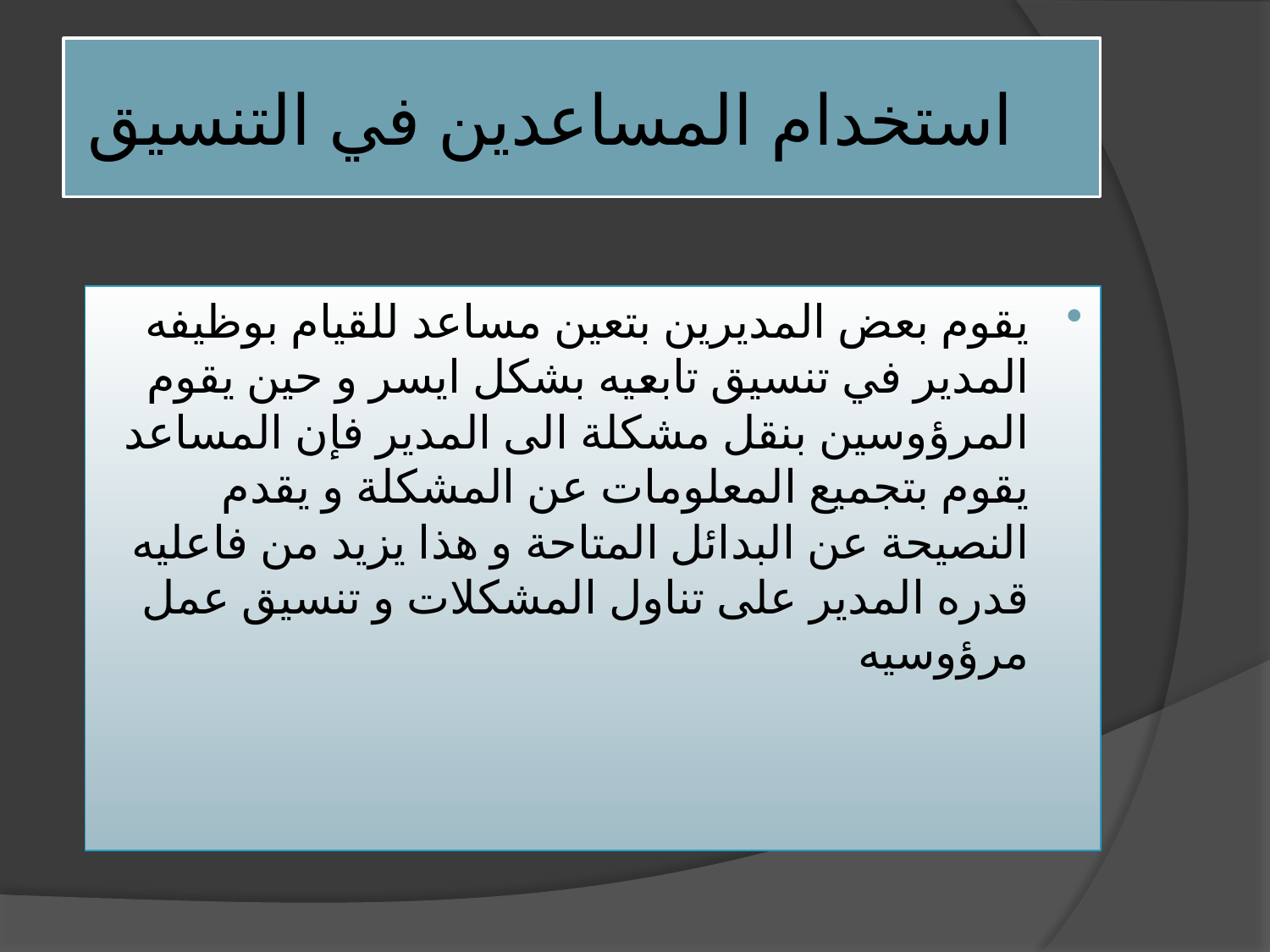

# استخدام المساعدين في التنسيق
يقوم بعض المديرين بتعين مساعد للقيام بوظيفه المدير في تنسيق تابعيه بشكل ايسر و حين يقوم المرؤوسين بنقل مشكلة الى المدير فإن المساعد يقوم بتجميع المعلومات عن المشكلة و يقدم النصيحة عن البدائل المتاحة و هذا يزيد من فاعليه قدره المدير على تناول المشكلات و تنسيق عمل مرؤوسيه